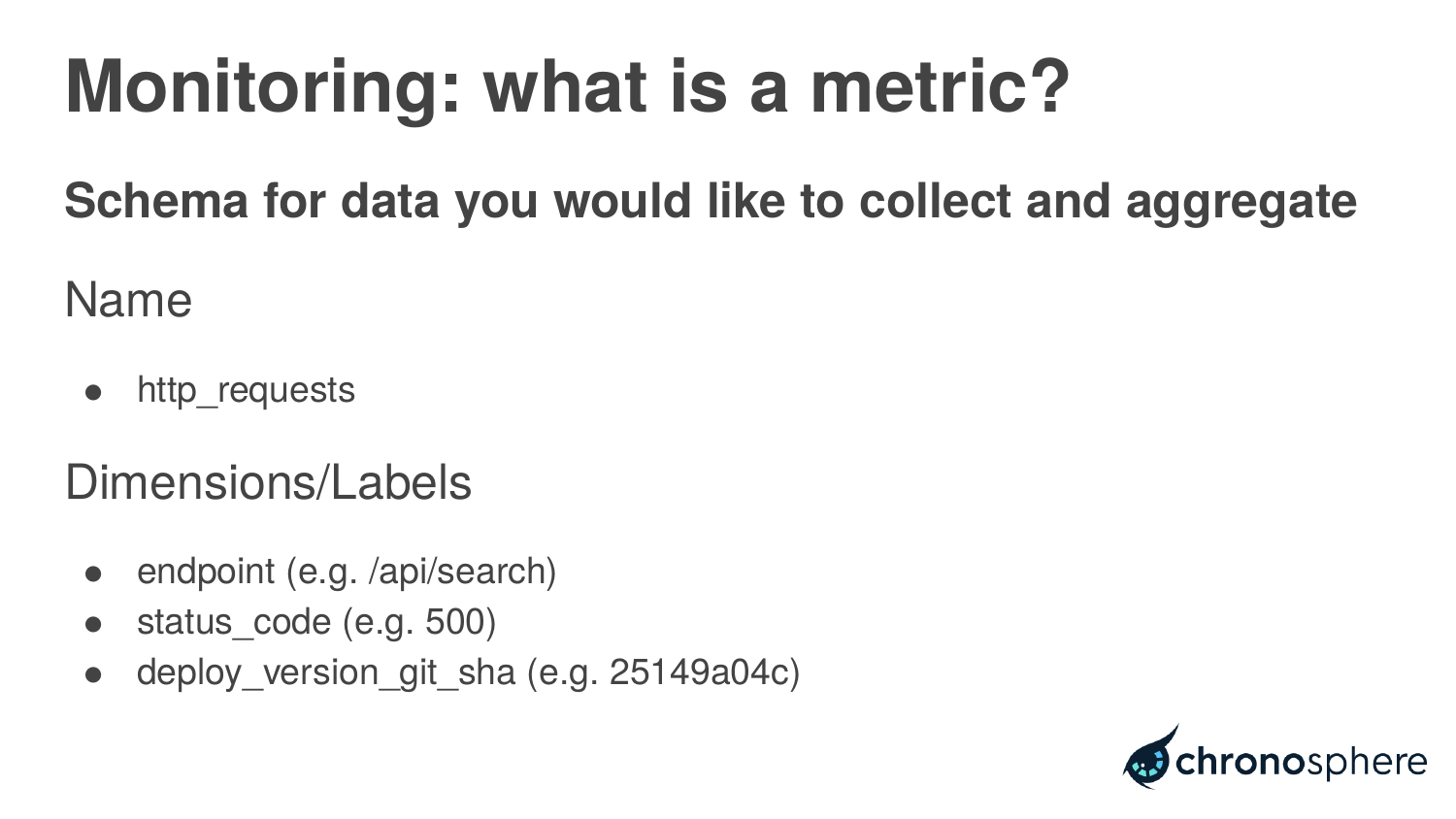

# Monitoring: what is a metric?
Schema for data you would like to collect and aggregate
Name
http_requests
Dimensions/Labels
endpoint (e.g. /api/search)
status_code (e.g. 500)
deploy_version_git_sha (e.g. 25149a04c)